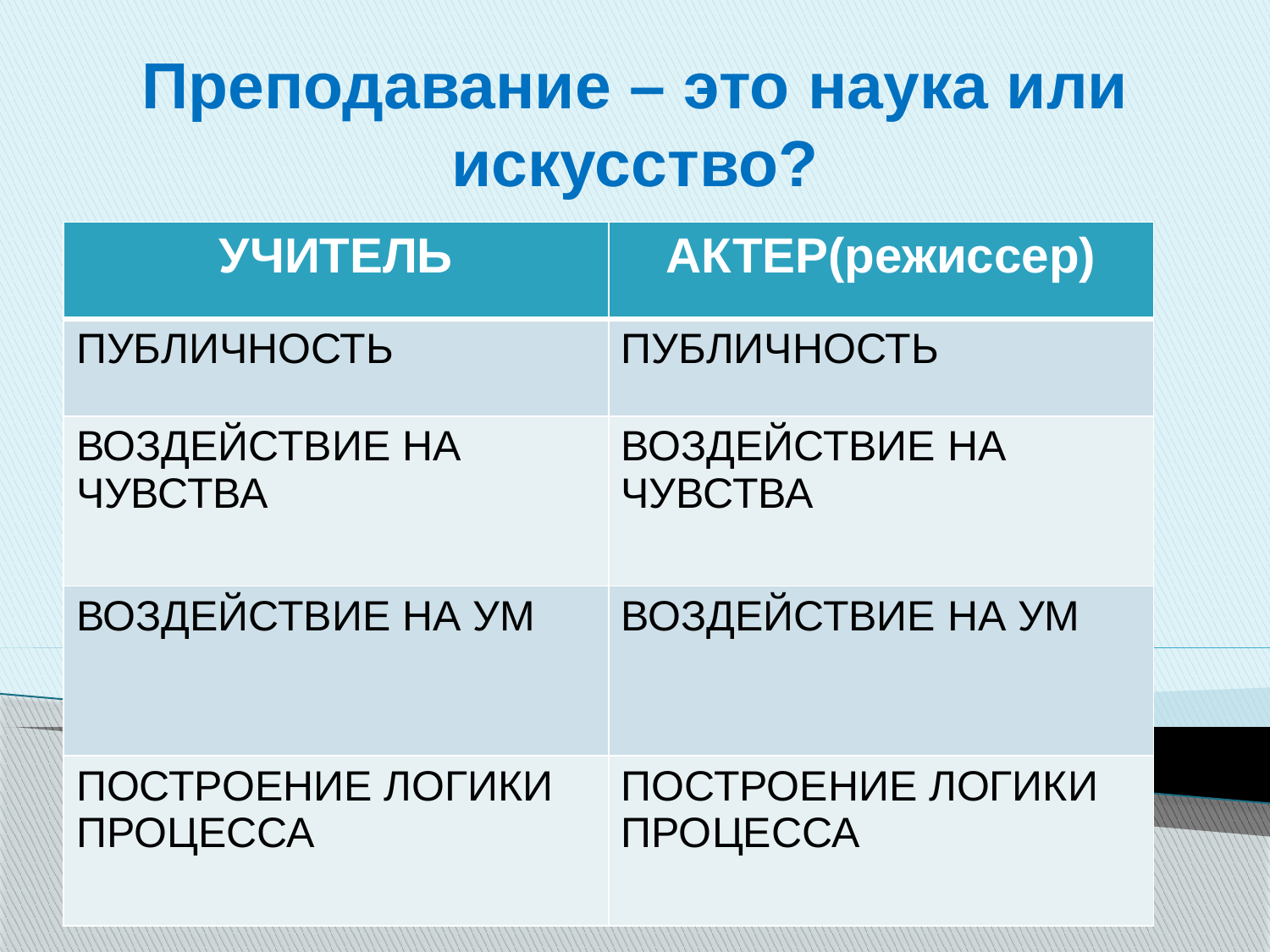

# Преподавание – это наука или искусство?
| УЧИТЕЛЬ | АКТЕР(режиссер) |
| --- | --- |
| ПУБЛИЧНОСТЬ | ПУБЛИЧНОСТЬ |
| ВОЗДЕЙСТВИЕ НА ЧУВСТВА | ВОЗДЕЙСТВИЕ НА ЧУВСТВА |
| ВОЗДЕЙСТВИЕ НА УМ | ВОЗДЕЙСТВИЕ НА УМ |
| ПОСТРОЕНИЕ ЛОГИКИ ПРОЦЕССА | ПОСТРОЕНИЕ ЛОГИКИ ПРОЦЕССА |